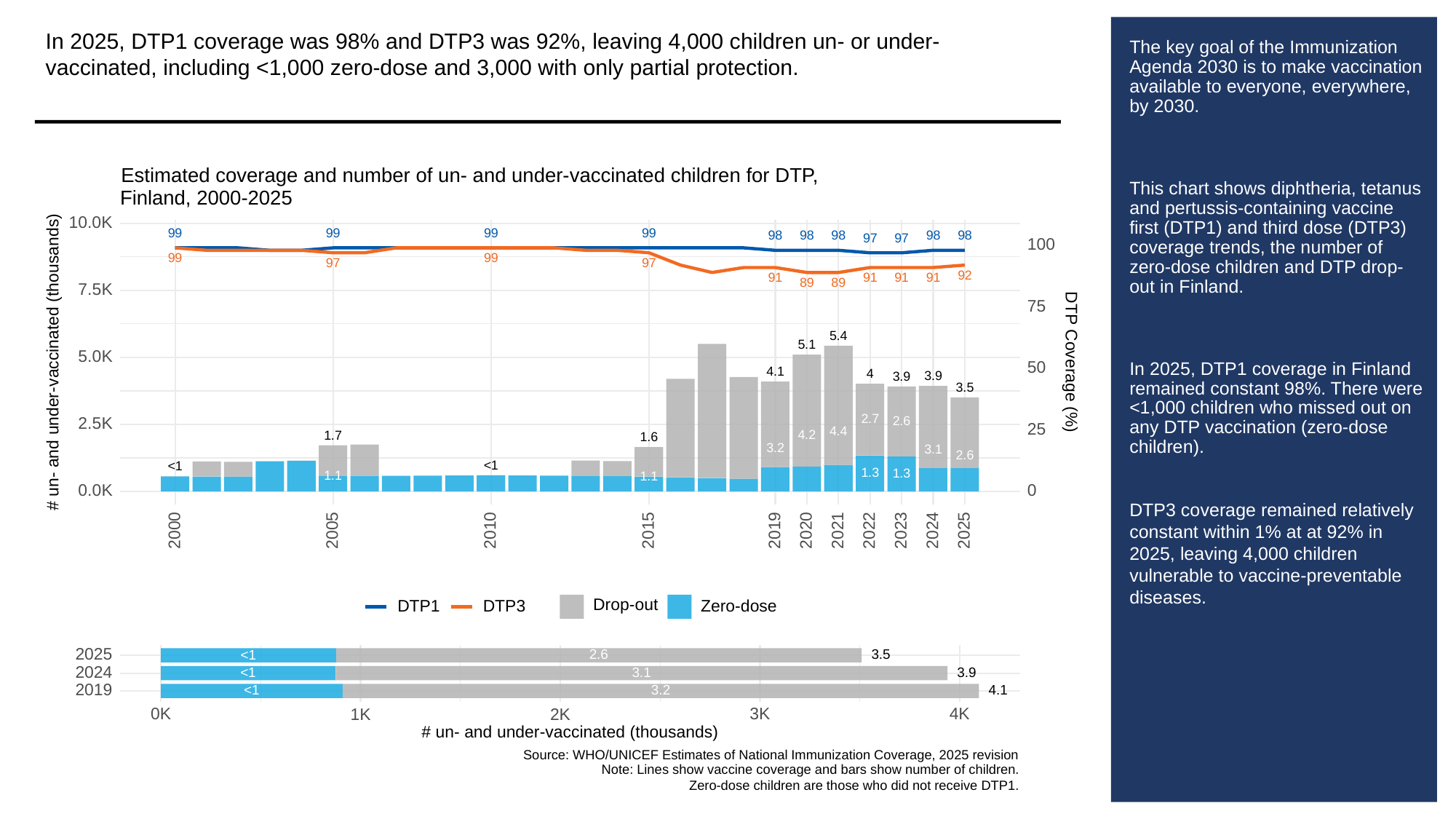

In 2025, DTP1 coverage was 98% and DTP3 was 92%, leaving 4,000 children un- or under-vaccinated, including <1,000 zero-dose and 3,000 with only partial protection.
# The key goal of the Immunization Agenda 2030 is to make vaccination available to everyone, everywhere, by 2030.

This chart shows diphtheria, tetanus and pertussis-containing vaccine first (DTP1) and third dose (DTP3) coverage trends, the number of zero-dose children and DTP drop-out in Finland.

In 2025, DTP1 coverage in Finland remained constant 98%. There were <1,000 children who missed out on any DTP vaccination (zero-dose children).

DTP3 coverage remained relatively constant within 1% at at 92% in 2025, leaving 4,000 children vulnerable to vaccine-preventable diseases.

Estimated coverage and number of un- and under-vaccinated children for DTP,
Finland, 2000-2025
10.0K

99
99
99
99
98
98
98
98
98
97
97
100

99
99

97
97
92
91
91
91
91
89
89
7.5K

75

5.4
5.1

5.0K
# un- and under-vaccinated (thousands)
DTP Coverage (%)

50
4.1
4
3.9
3.9

3.5

2.7
2.6
2.5K
25

4.4
4.2
1.7
1.6
3.2

3.1

2.6

<1

<1

1.3
1.3
1.1
1.1

0.0K
0

2023
2000
2005
2010
2015
2019
2020
2021
2022
2024
2025

Drop-out
DTP3
Zero-dose
DTP1

2025
3.5
2.6
<1

2024
3.1
3.9
<1

2019
3.2
<1
4.1

3K
0K
1K
2K
4K
# un- and under-vaccinated (thousands)
Source: WHO/UNICEF Estimates of National Immunization Coverage, 2025 revision
Note: Lines show vaccine coverage and bars show number of children.
Zero-dose children are those who did not receive DTP1.